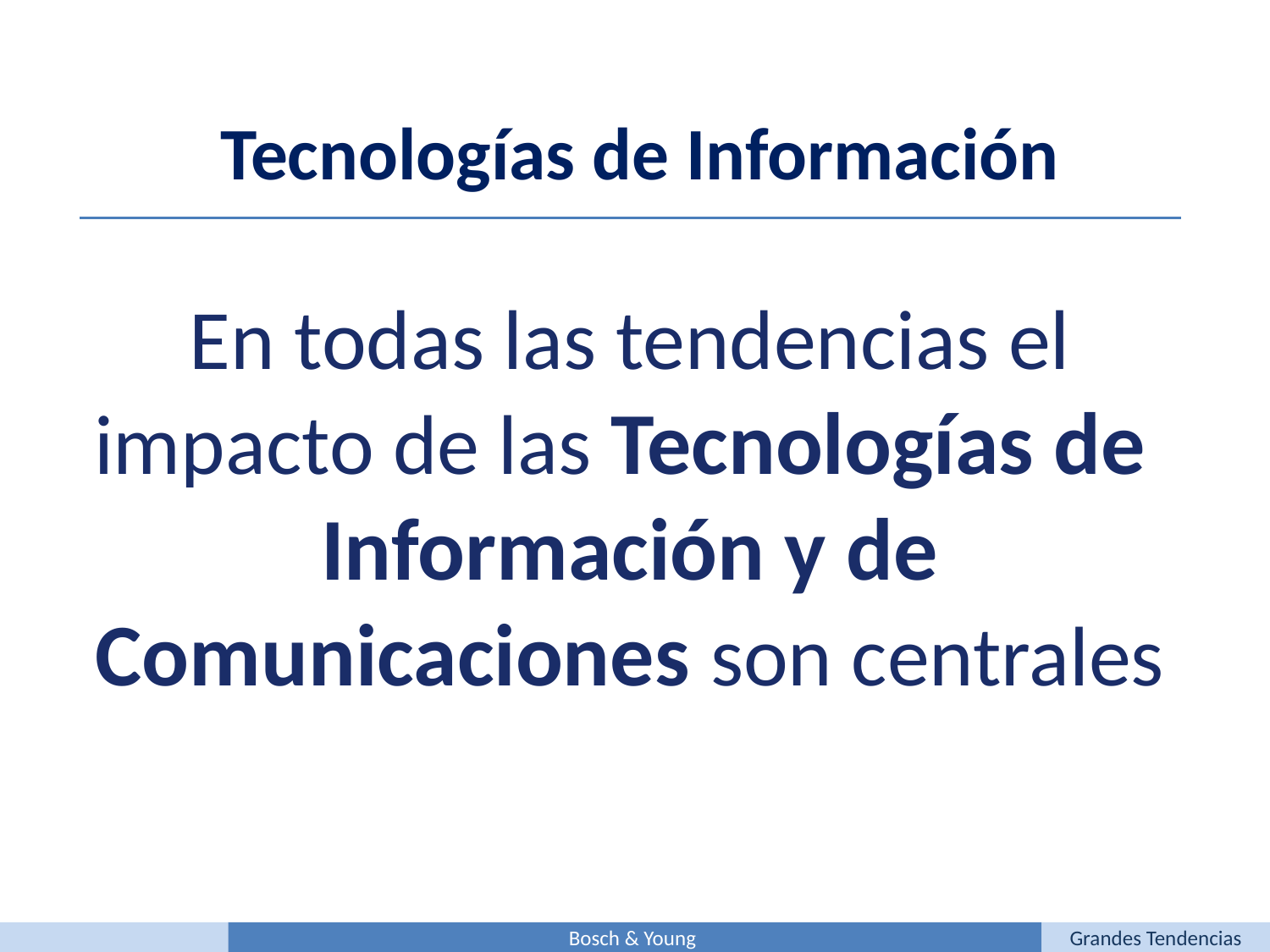

Tecnologías de Información
En todas las tendencias el impacto de las Tecnologías de  Información y de Comunicaciones son centrales

Bosch & Young
Grandes Tendencias